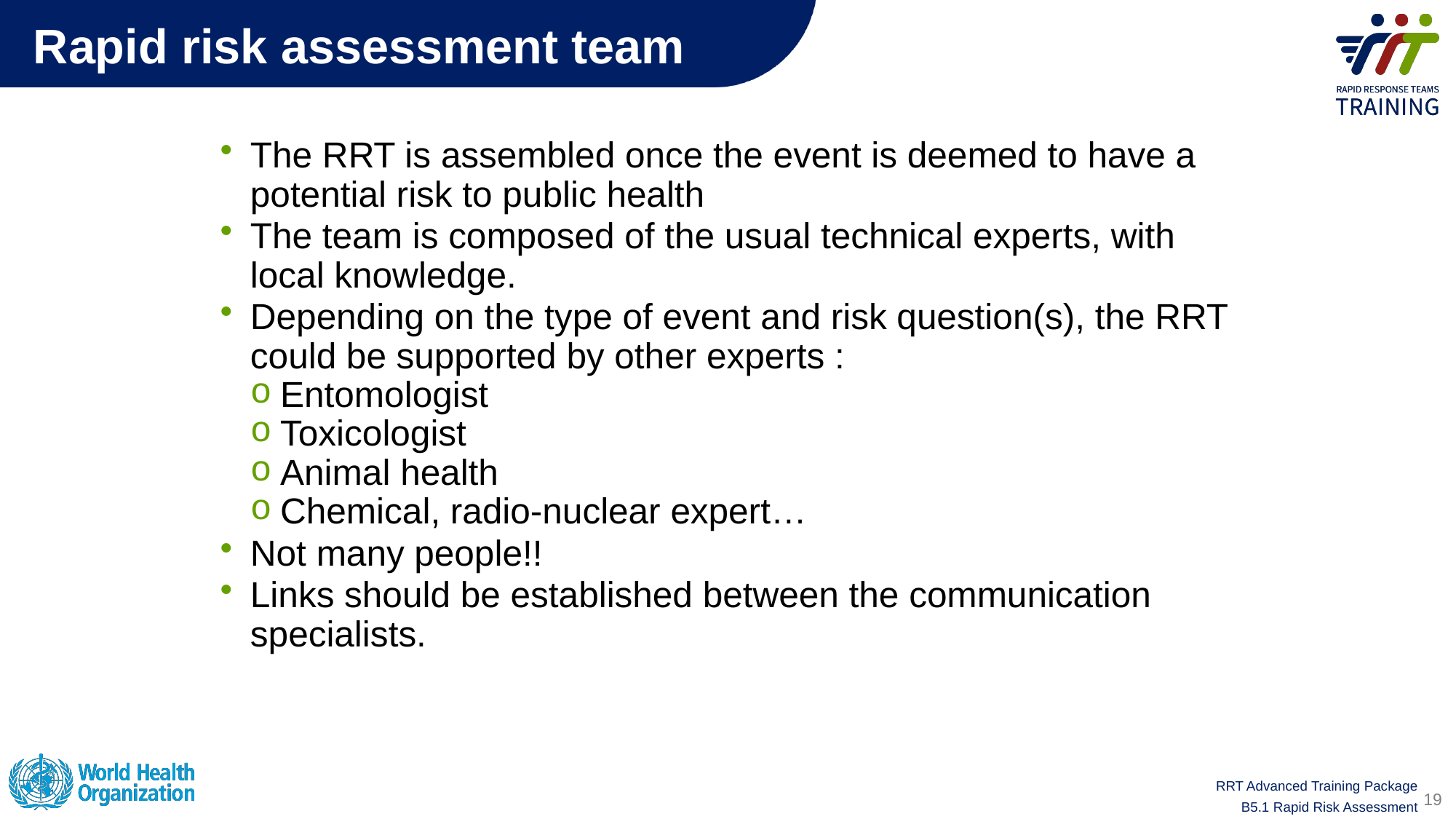

Rapid risk assessment team
The RRT is assembled once the event is deemed to have a potential risk to public health
The team is composed of the usual technical experts, with local knowledge.
Depending on the type of event and risk question(s), the RRT could be supported by other experts :
Entomologist
Toxicologist
Animal health
Chemical, radio-nuclear expert…
Not many people!!
Links should be established between the communication specialists.